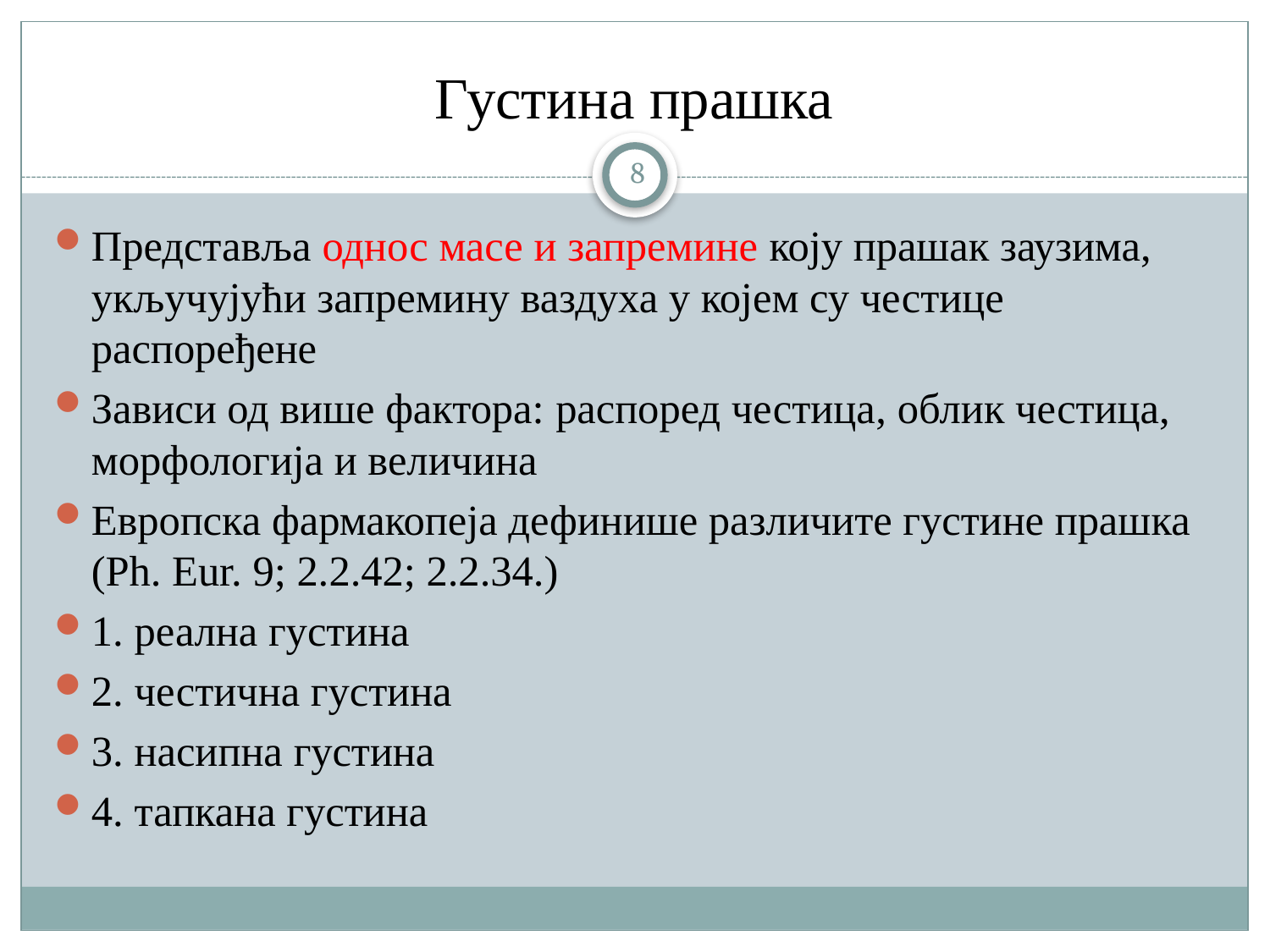

# Густина прашка
8
Представља однос масе и запремине коју прашак заузима, укључујући запремину ваздуха у којем су честице распоређене
Зависи од више фактора: распоред честица, облик честица, морфологија и величина
Европска фармакопеја дефинише различите густине прашка (Ph. Eur. 9; 2.2.42; 2.2.34.)
1. реална густина
2. честична густина
3. насипна густина
4. тапкана густина